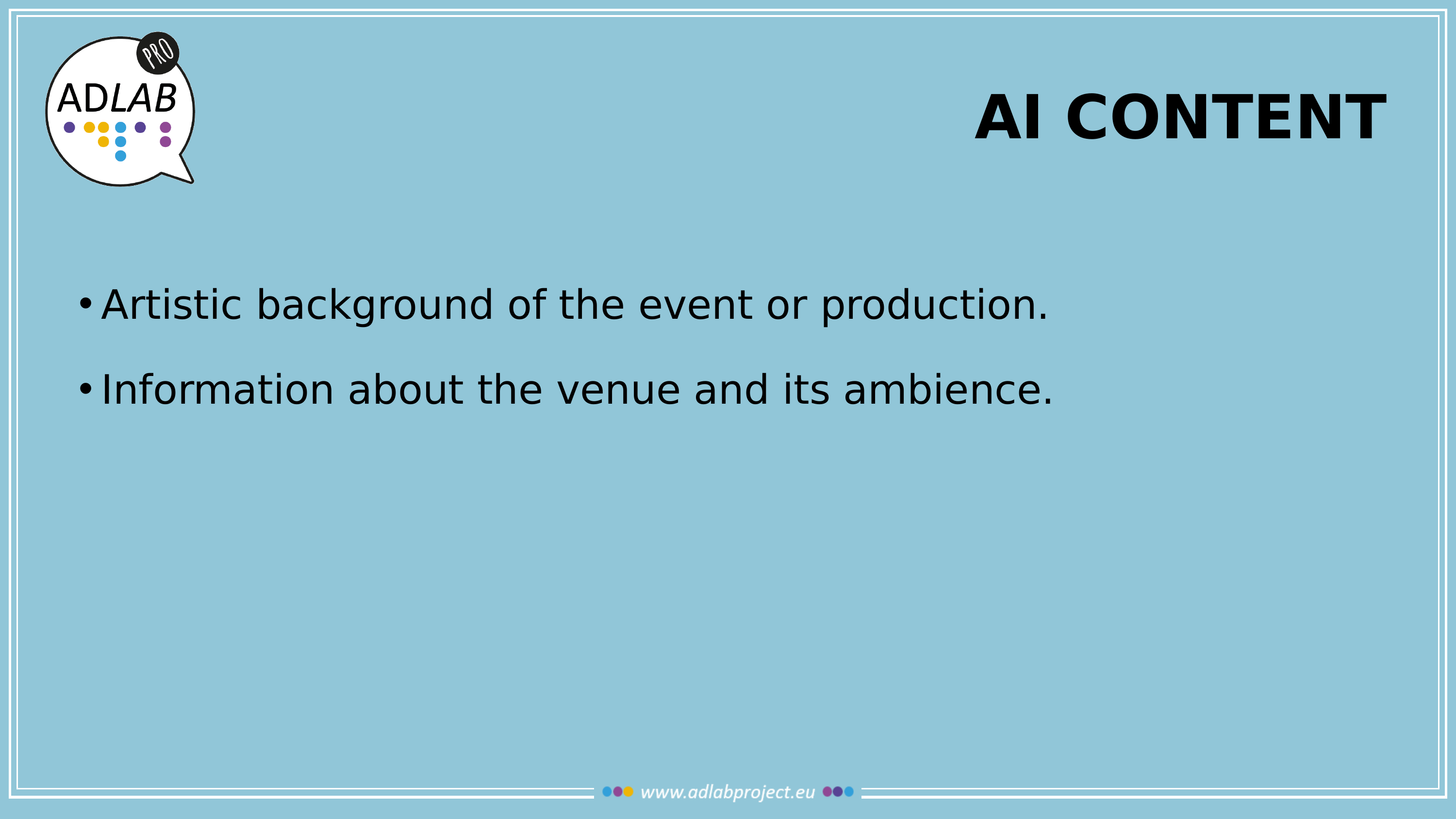

# AI CONTENT
Artistic background of the event or production.
Information about the venue and its ambience.